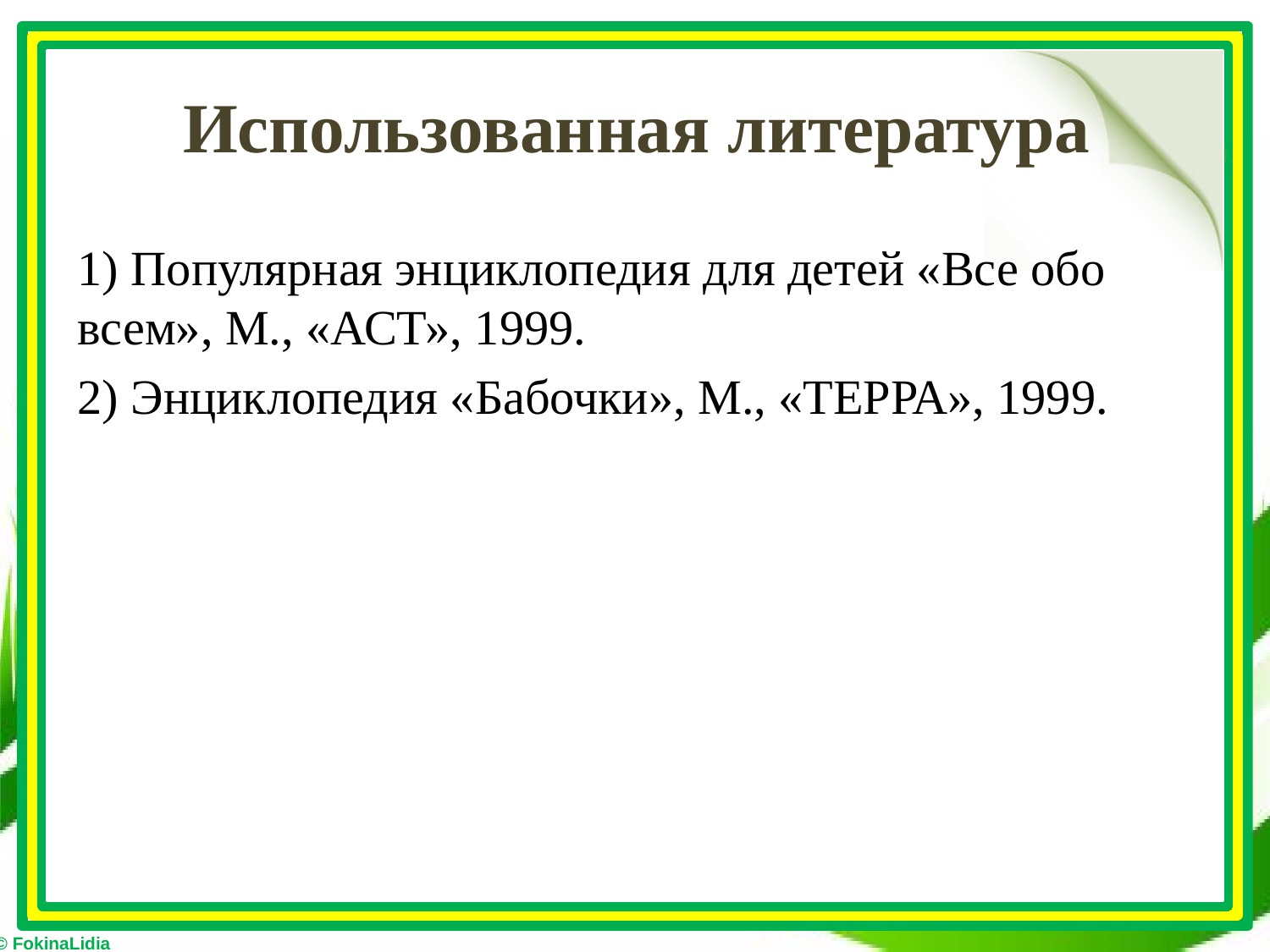

Использованная литература

1) Популярная энциклопедия для детей «Все обо всем», М., «АСТ», 1999.
2) Энциклопедия «Бабочки», М., «ТЕРРА», 1999.